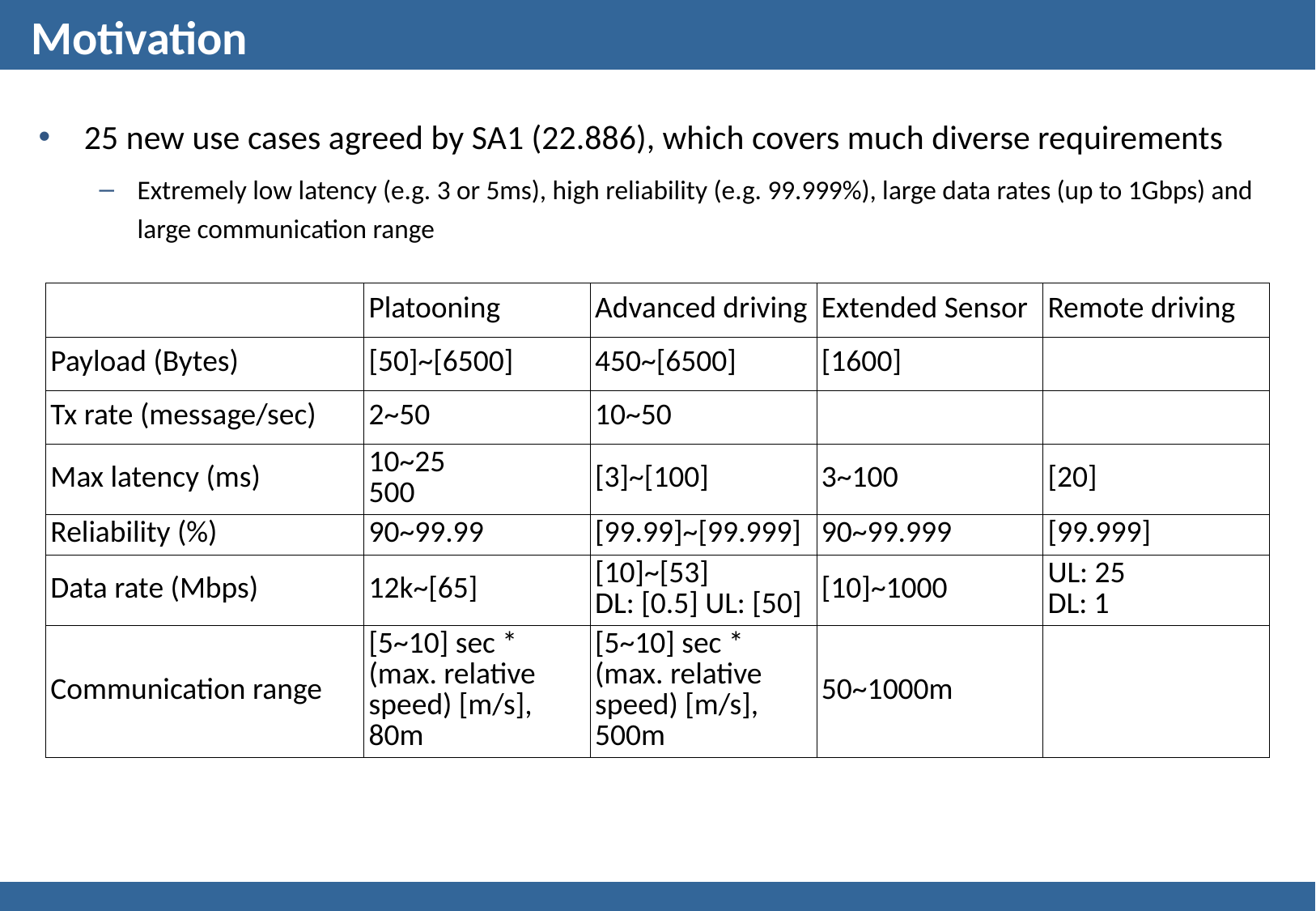

# Motivation
25 new use cases agreed by SA1 (22.886), which covers much diverse requirements
Extremely low latency (e.g. 3 or 5ms), high reliability (e.g. 99.999%), large data rates (up to 1Gbps) and large communication range
|  | Platooning | Advanced driving | Extended Sensor | Remote driving |
| --- | --- | --- | --- | --- |
| Payload (Bytes) | [50]~[6500] | 450~[6500] | [1600] |  |
| Tx rate (message/sec) | 2~50 | 10~50 |  |  |
| Max latency (ms) | 10~25 500 | [3]~[100] | 3~100 | [20] |
| Reliability (%) | 90~99.99 | [99.99]~[99.999] | 90~99.999 | [99.999] |
| Data rate (Mbps) | 12k~[65] | [10]~[53] DL: [0.5] UL: [50] | [10]~1000 | UL: 25 DL: 1 |
| Communication range | [5~10] sec \* (max. relative speed) [m/s], 80m | [5~10] sec \* (max. relative speed) [m/s], 500m | 50~1000m |  |